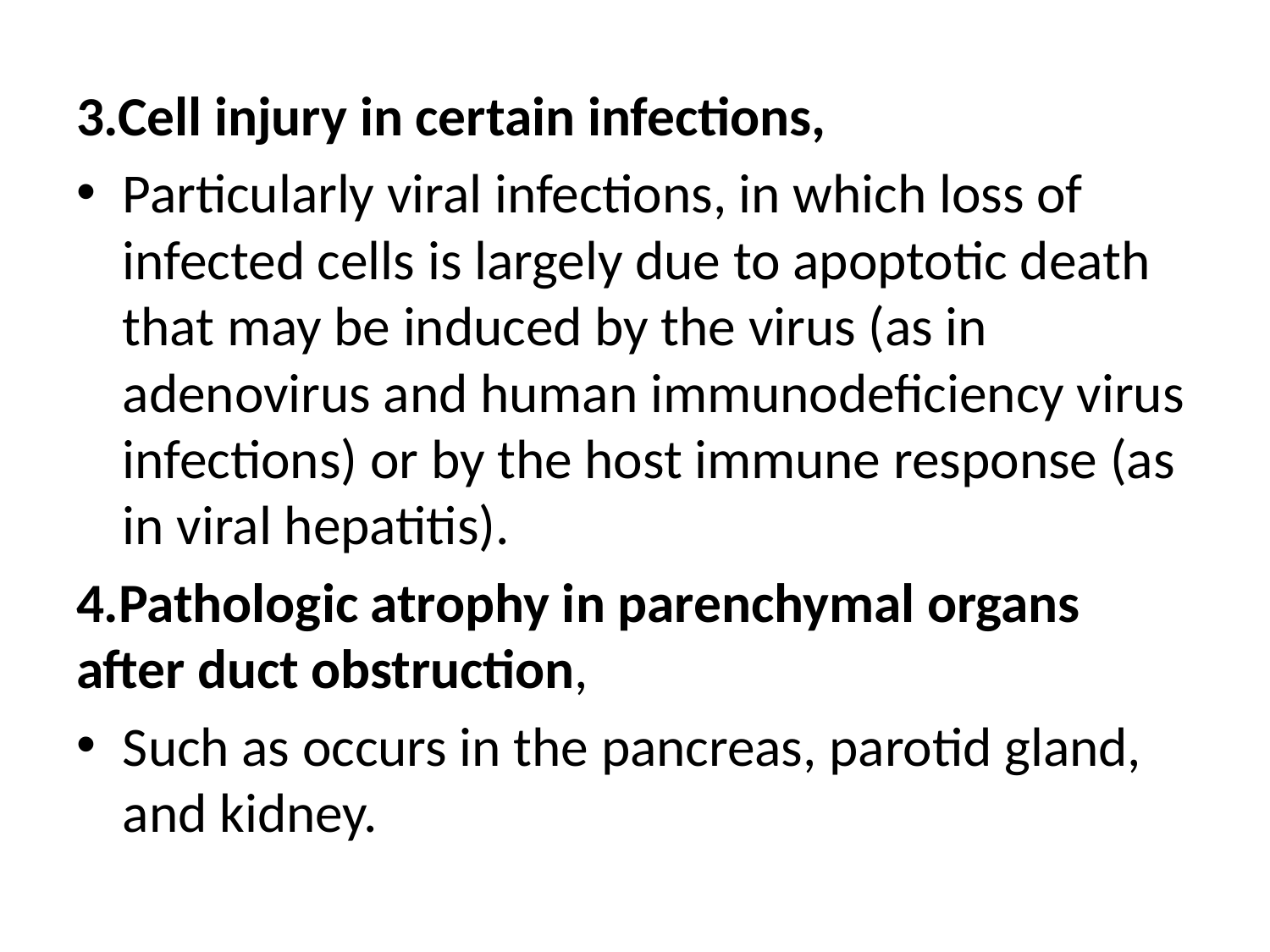

3.Cell injury in certain infections,
Particularly viral infections, in which loss of infected cells is largely due to apoptotic death that may be induced by the virus (as in adenovirus and human immunodeficiency virus infections) or by the host immune response (as in viral hepatitis).
4.Pathologic atrophy in parenchymal organs after duct obstruction,
Such as occurs in the pancreas, parotid gland, and kidney.